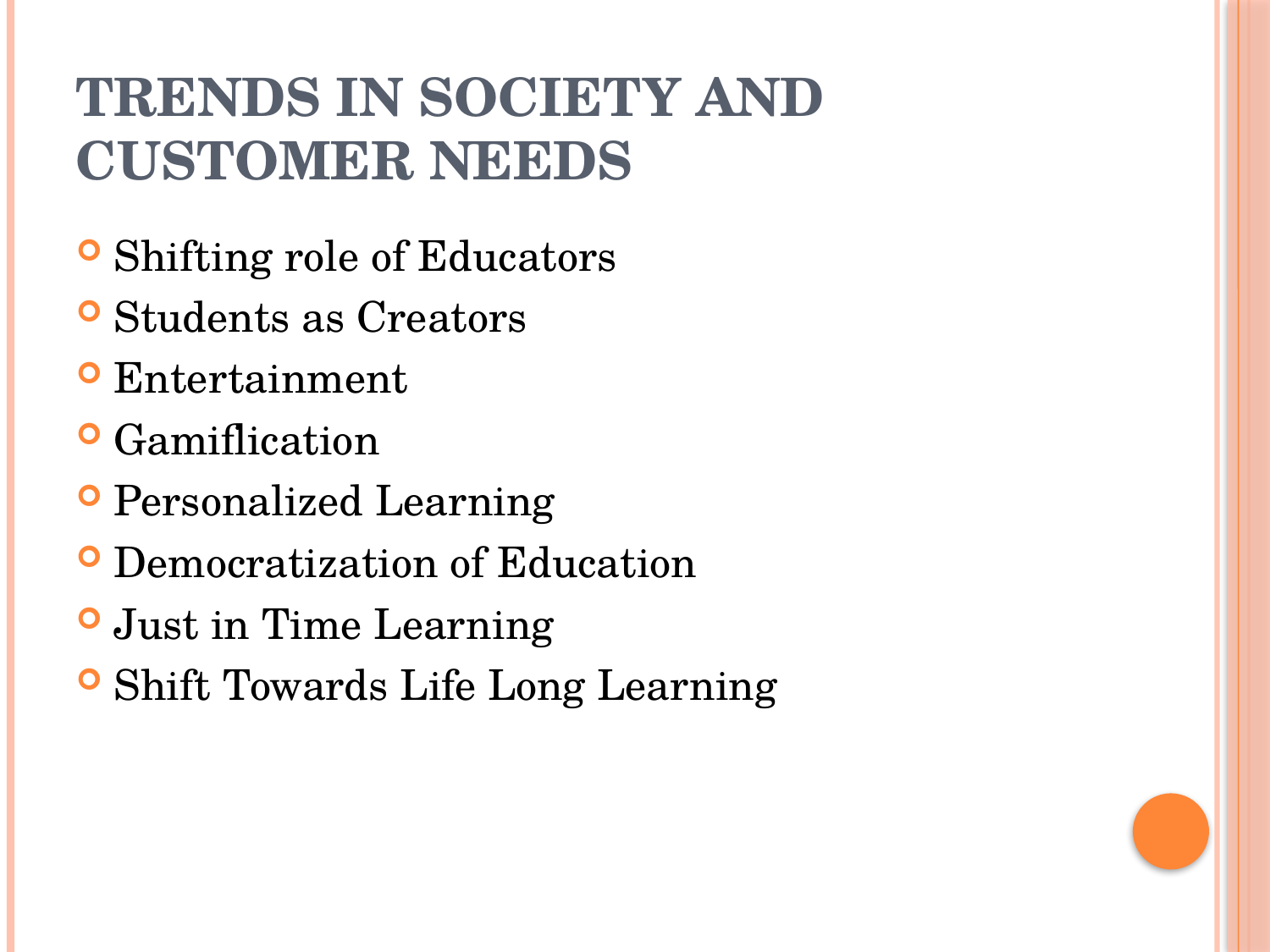

# Trends in Society and Customer Needs
Shifting role of Educators
Students as Creators
Entertainment
Gamiflication
Personalized Learning
Democratization of Education
Just in Time Learning
Shift Towards Life Long Learning